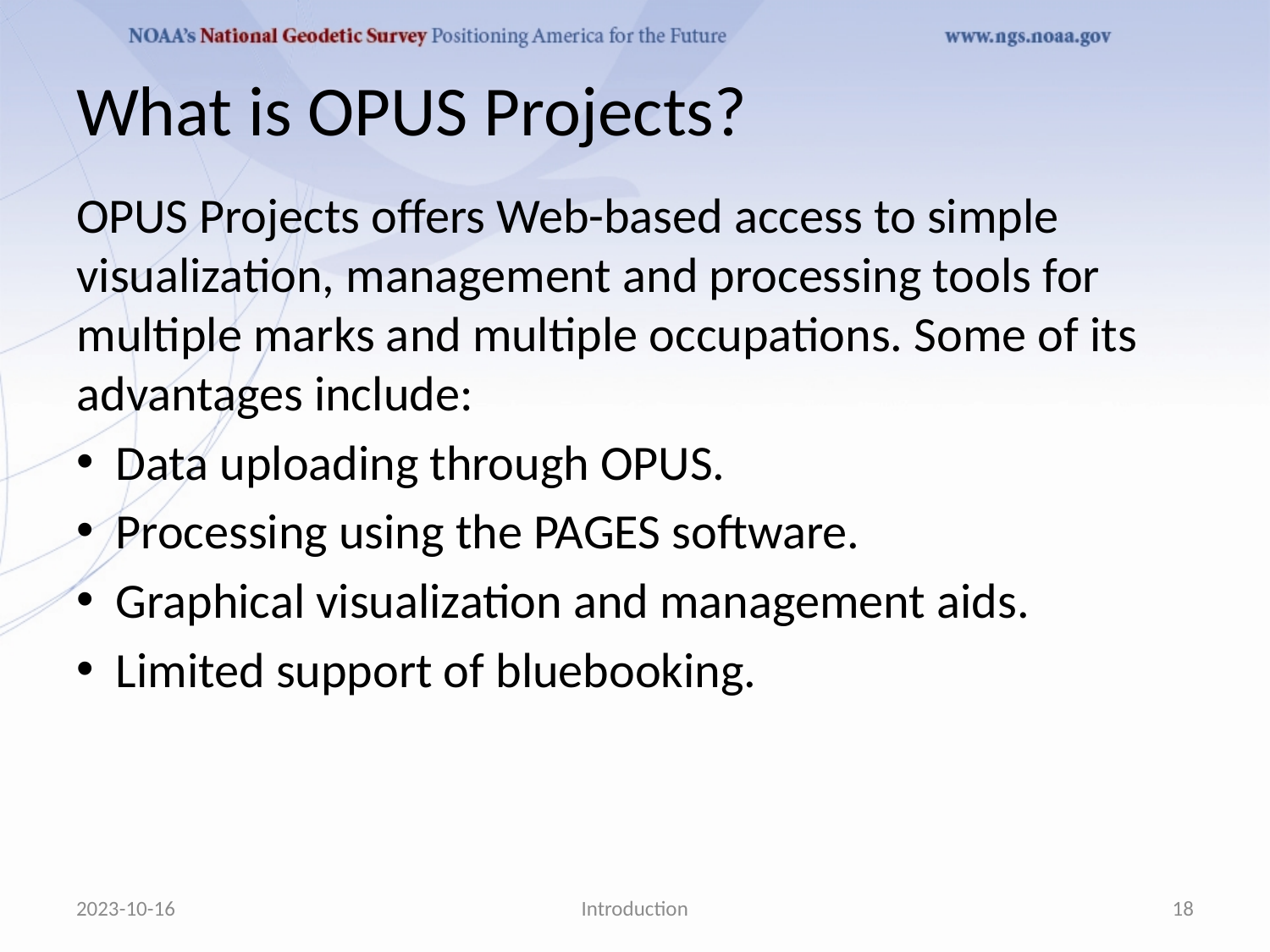

# What is OPUS Projects?
OPUS Projects offers Web-based access to simple visualization, management and processing tools for multiple marks and multiple occupations. Some of its advantages include:
Data uploading through OPUS.
Processing using the PAGES software.
Graphical visualization and management aids.
Limited support of bluebooking.
2023-10-16
Introduction
18